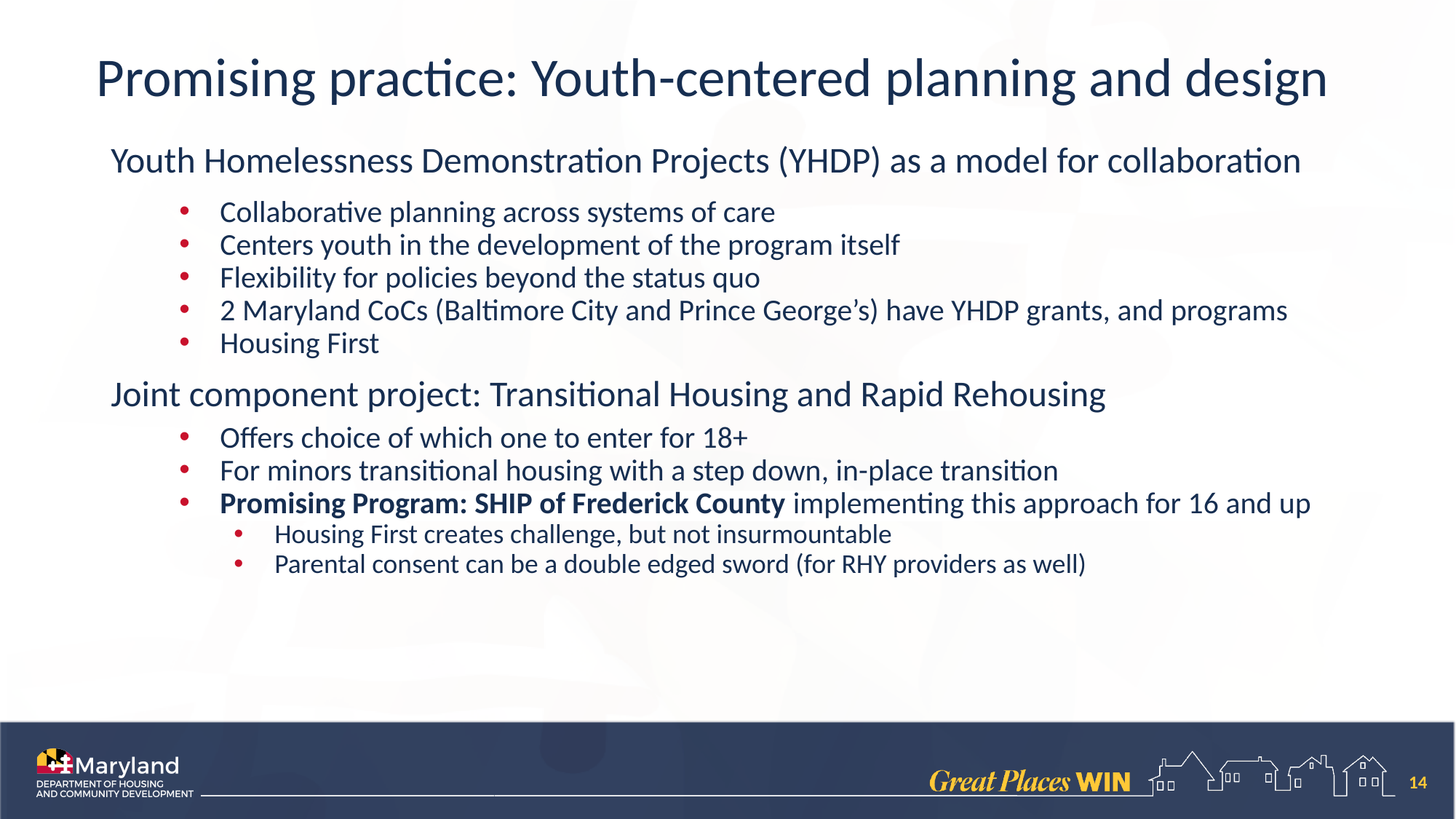

# Promising practice: Youth-centered planning and design
Youth Homelessness Demonstration Projects (YHDP) as a model for collaboration
Collaborative planning across systems of care
Centers youth in the development of the program itself
Flexibility for policies beyond the status quo
2 Maryland CoCs (Baltimore City and Prince George’s) have YHDP grants, and programs
Housing First
Joint component project: Transitional Housing and Rapid Rehousing
Offers choice of which one to enter for 18+
For minors transitional housing with a step down, in-place transition
Promising Program: SHIP of Frederick County implementing this approach for 16 and up
Housing First creates challenge, but not insurmountable
Parental consent can be a double edged sword (for RHY providers as well)